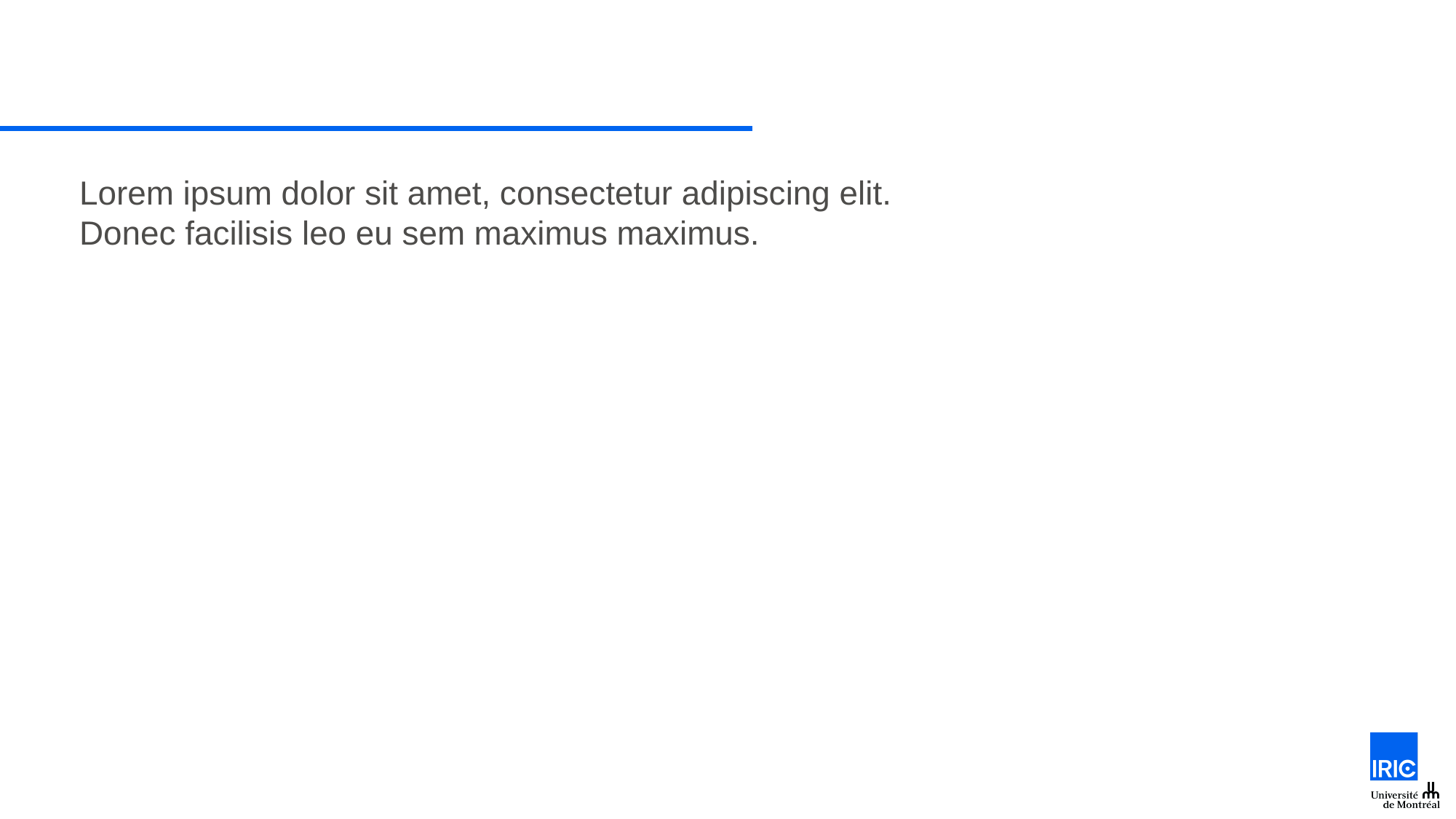

#
Lorem ipsum dolor sit amet, consectetur adipiscing elit. Donec facilisis leo eu sem maximus maximus.